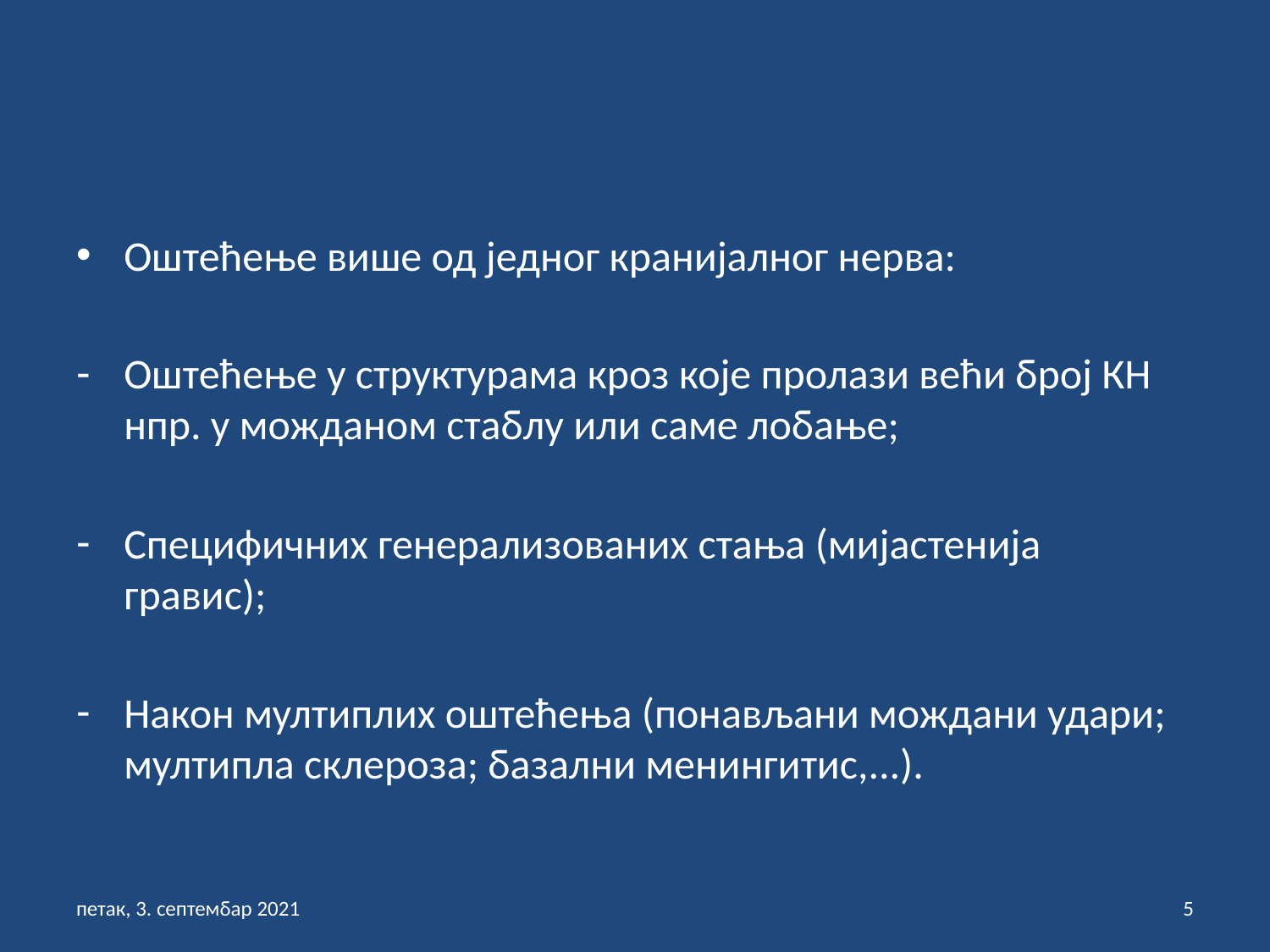

Оштећење више од једног кранијалног нерва:

Оштећење у структурама кроз које пролази већи број КН нпр. у можданом стаблу или саме лобање;

Специфичних генерализованих стања (мијастенија гравис);

Након мултиплих оштећења (понављани мождани удари; мултипла склероза; базални менингитис,...).
петак, 3. септембар 2021
5